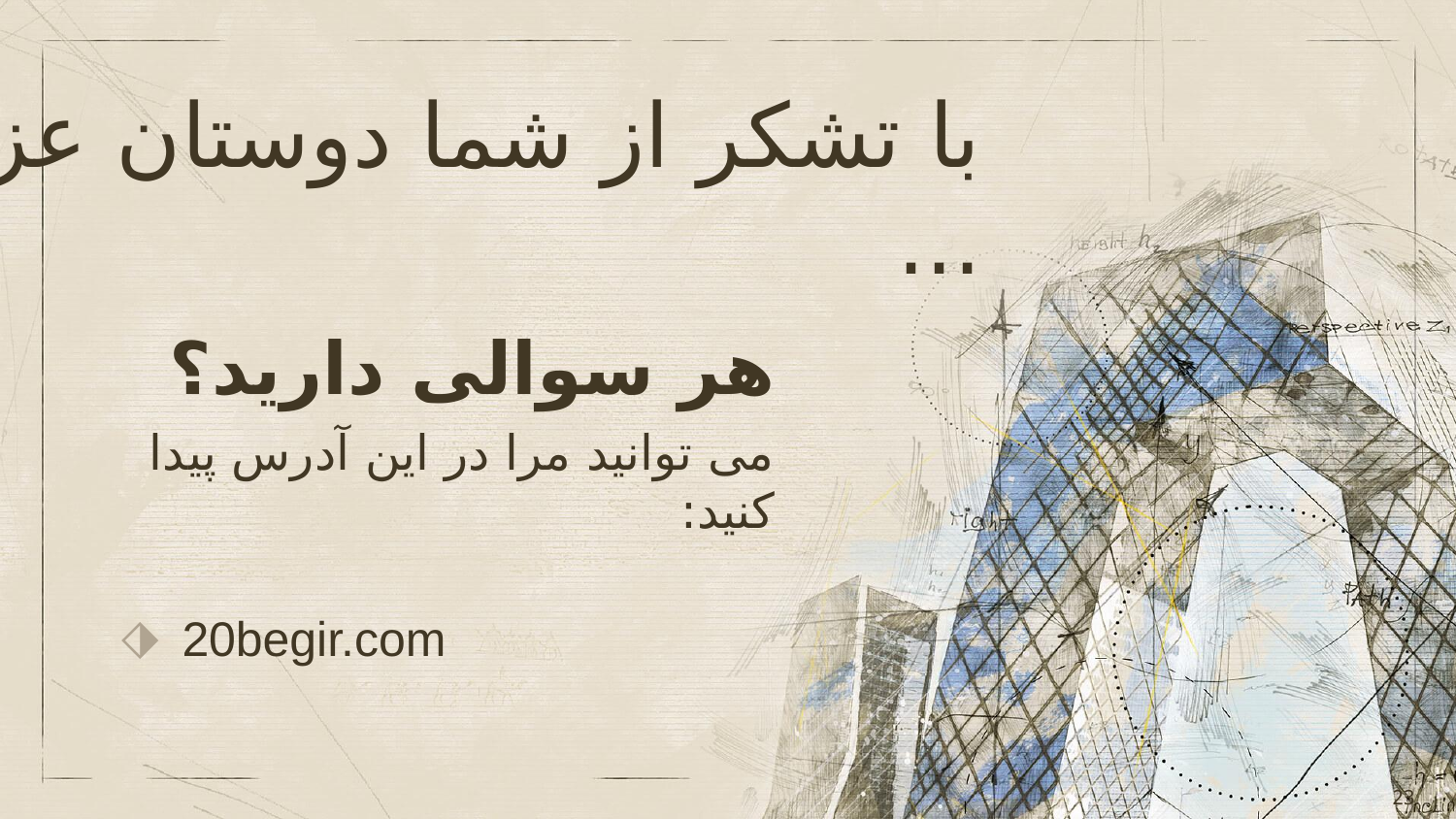

با تشکر از شما دوستان عزیز ...
هر سوالی دارید؟
می توانید مرا در این آدرس پیدا کنید:

20begir.com
23